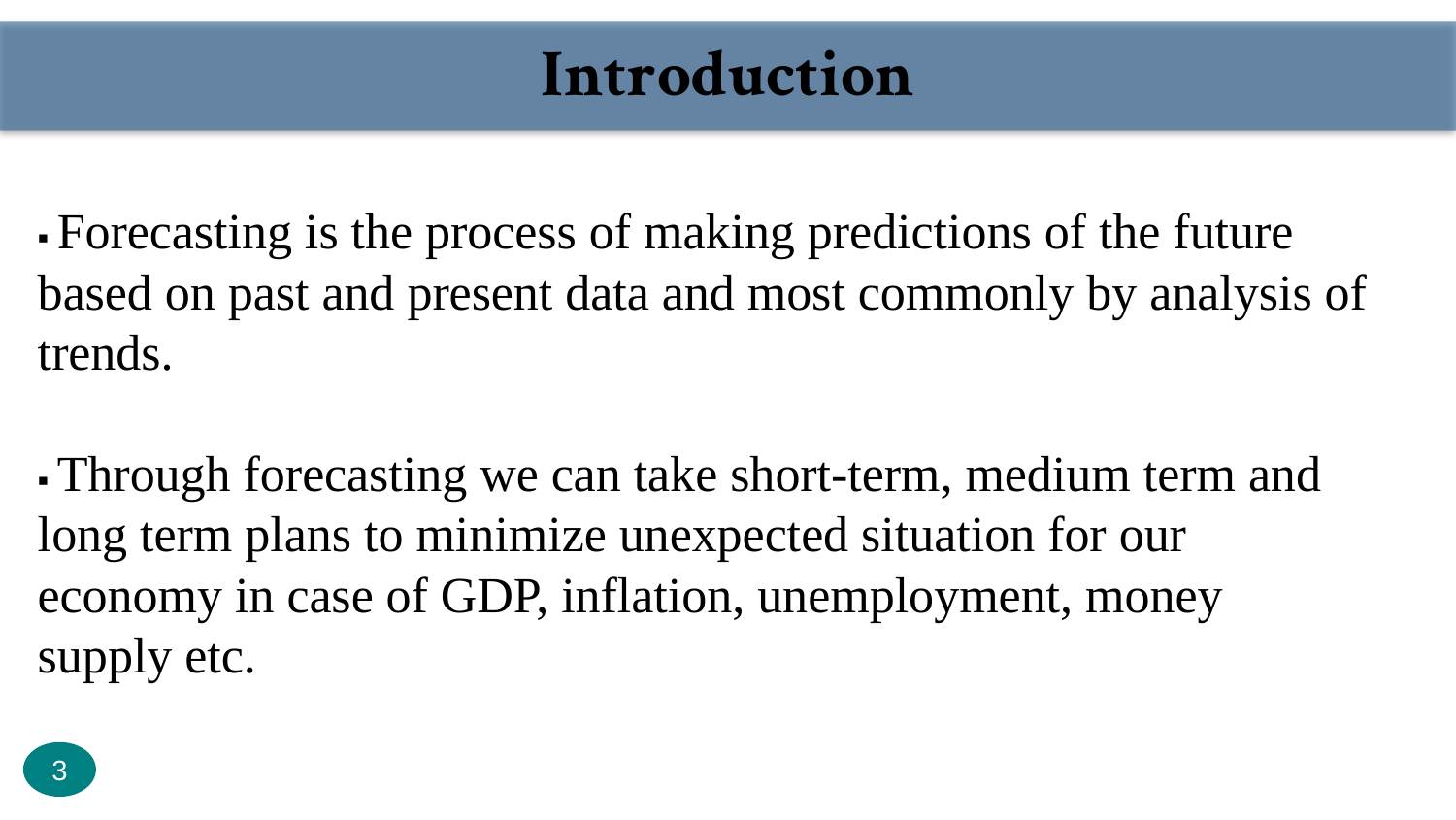

Introduction
▪ Forecasting is the process of making predictions of the future based on past and present data and most commonly by analysis of trends.

▪ Through forecasting we can take short-term, medium term and long term plans to minimize unexpected situation for our economy in case of GDP, inflation, unemployment, money supply etc.
3